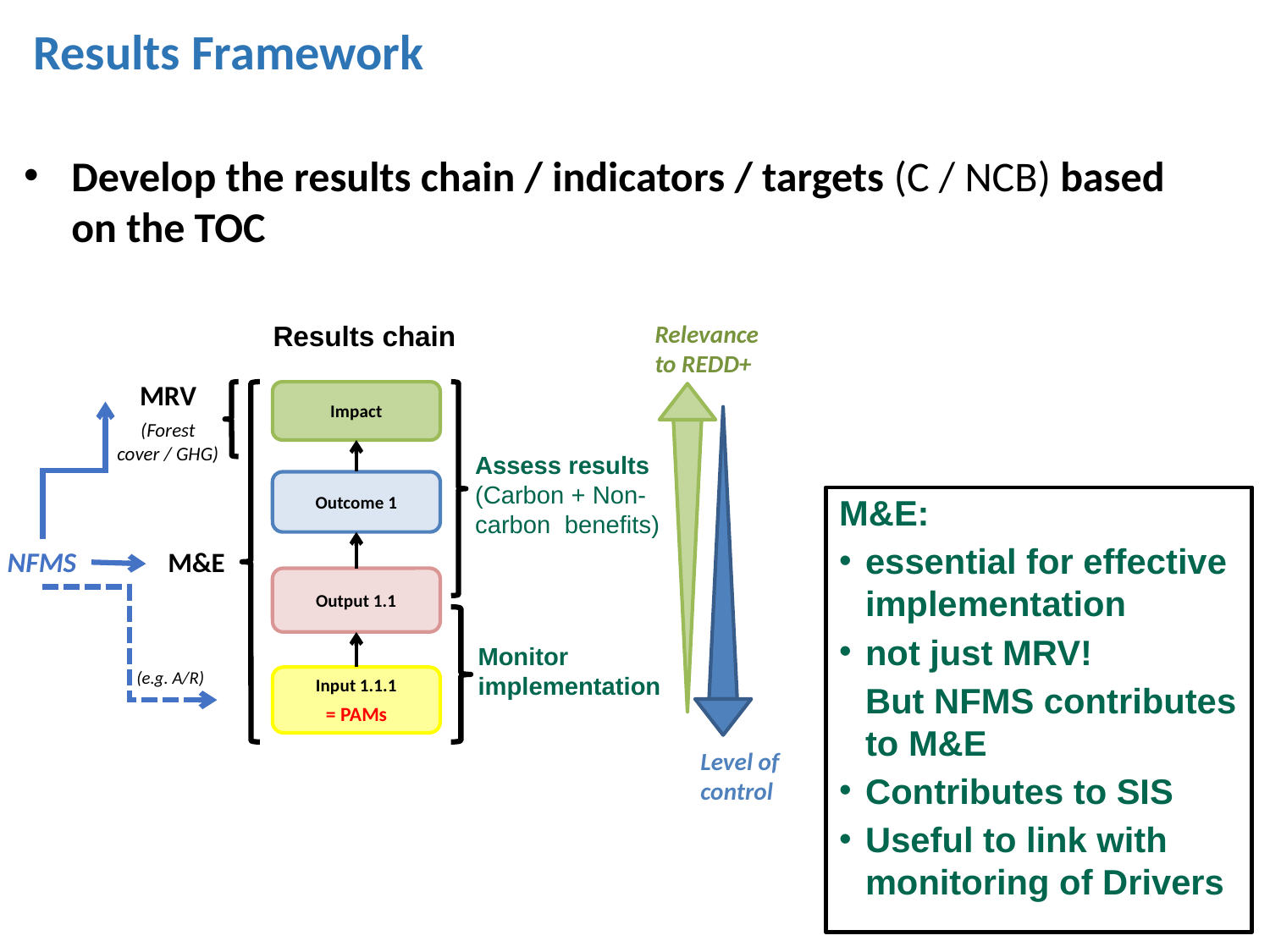

Results Framework
Develop the results chain / indicators / targets (C / NCB) based on the TOC
Relevance to REDD+
Results chain
MRV
(Forest cover / GHG)

Impact

Assess results (Carbon + Non-carbon  benefits)
Outcome 1
M&E:
essential for effective implementation
not just MRV!
But NFMS contributes to M&E
Contributes to SIS
Useful to link with monitoring of Drivers
M&E
NFMS
Output 1.1

Monitor implementation
(e.g. A/R)
Input 1.1.1
= PAMs
Level of control